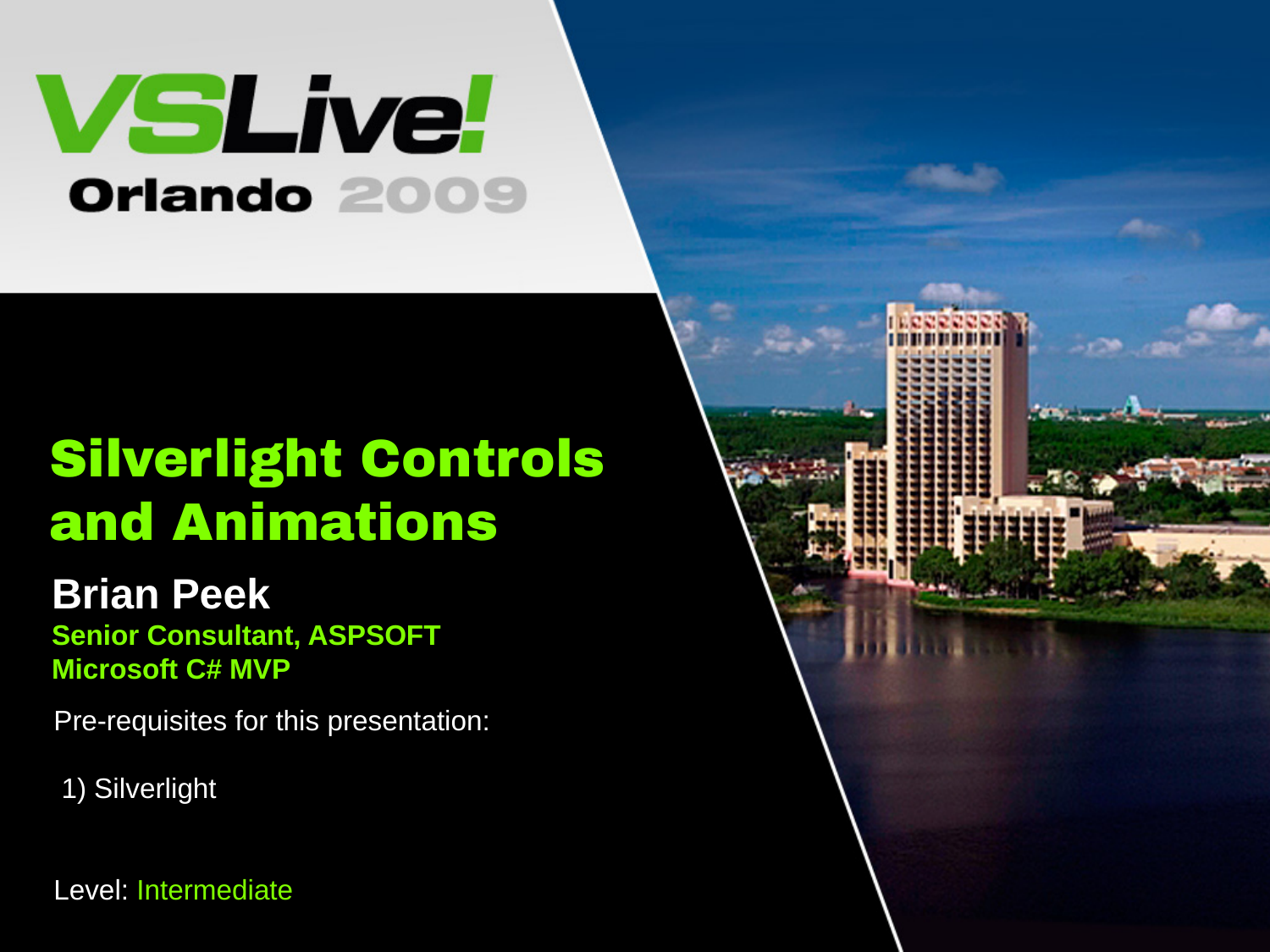

# Silverlight Controls and Animations
Brian Peek
Senior Consultant, ASPSOFT
Microsoft C# MVP

Pre-requisites for this presentation:

 1) Silverlight

Level: Intermediate